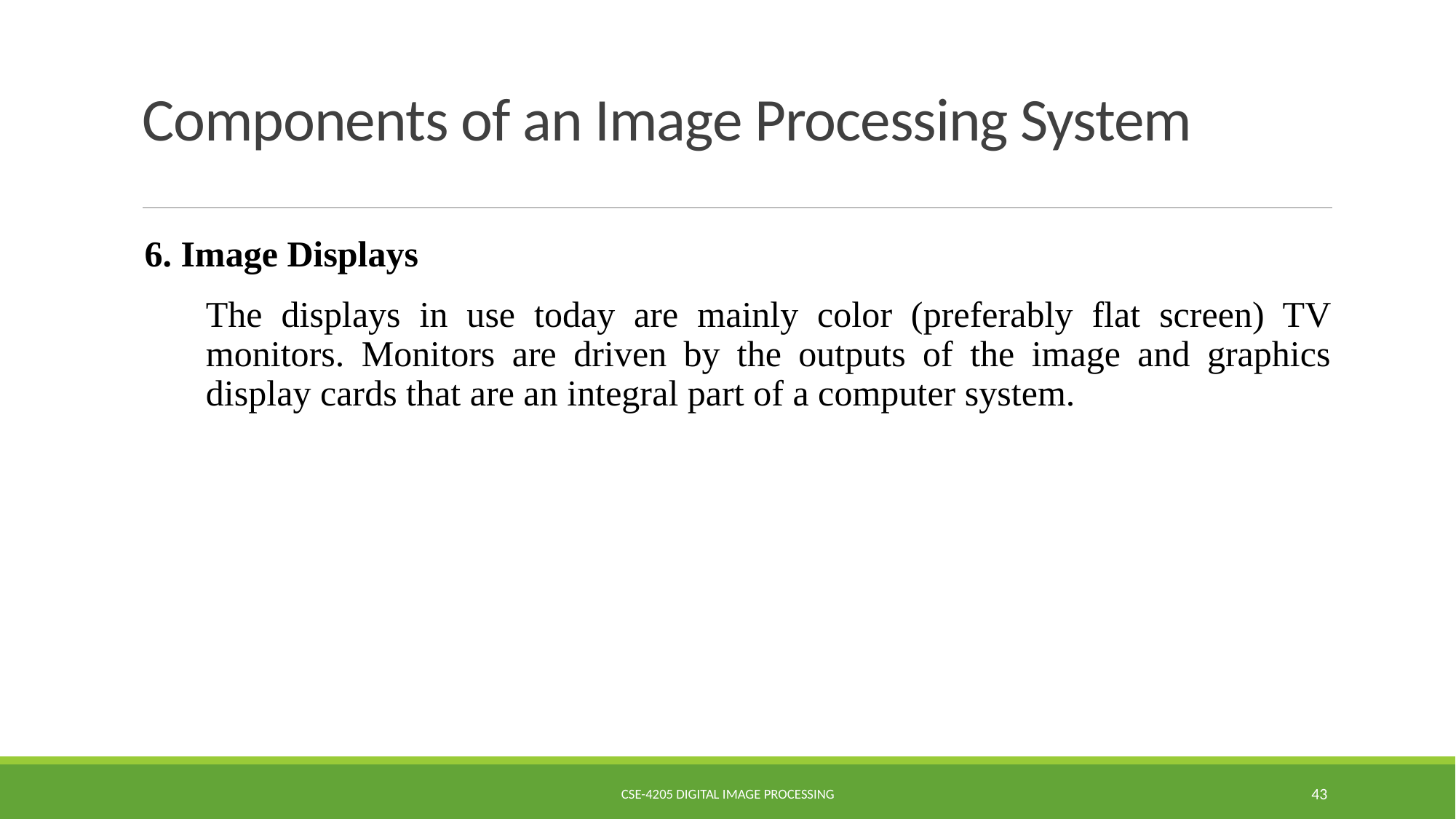

# Components of an Image Processing System
6. Image Displays
	The displays in use today are mainly color (preferably flat screen) TV monitors. Monitors are driven by the outputs of the image and graphics display cards that are an integral part of a computer system.

CSE-4205 Digital Image Processing
43